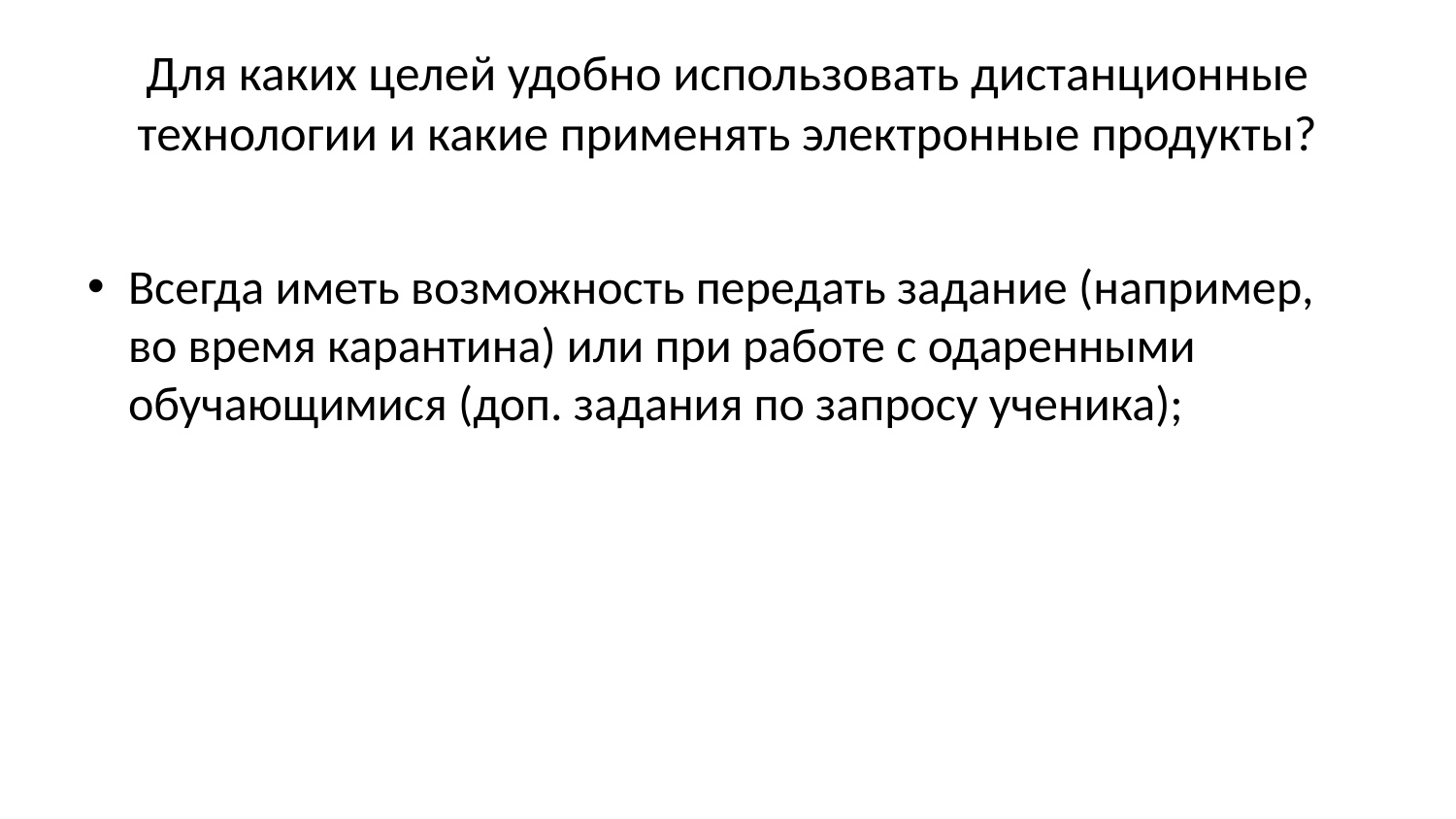

# Для каких целей удобно использовать дистанционные технологии и какие применять электронные продукты?
Всегда иметь возможность передать задание (например, во время карантина) или при работе с одаренными обучающимися (доп. задания по запросу ученика);